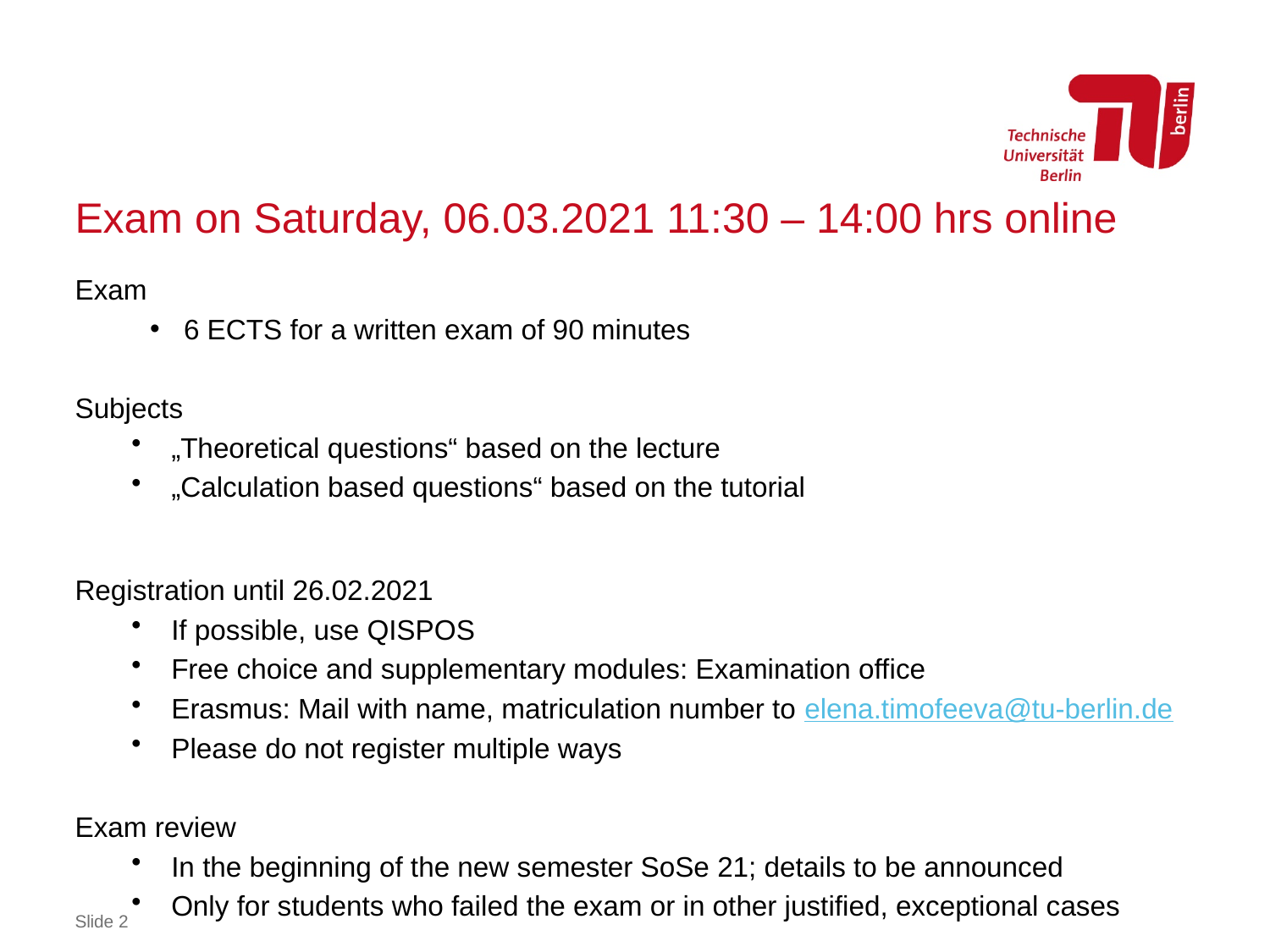

# Exam on Saturday, 06.03.2021 11:30 – 14:00 hrs online
Exam
6 ECTS for a written exam of 90 minutes

Subjects
„Theoretical questions“ based on the lecture
„Calculation based questions“ based on the tutorial

Registration until 26.02.2021
If possible, use QISPOS
Free choice and supplementary modules: Examination office
Erasmus: Mail with name, matriculation number to elena.timofeeva@tu-berlin.de
Please do not register multiple ways

Exam review
In the beginning of the new semester SoSe 21; details to be announced
Only for students who failed the exam or in other justified, exceptional cases

Slide 2